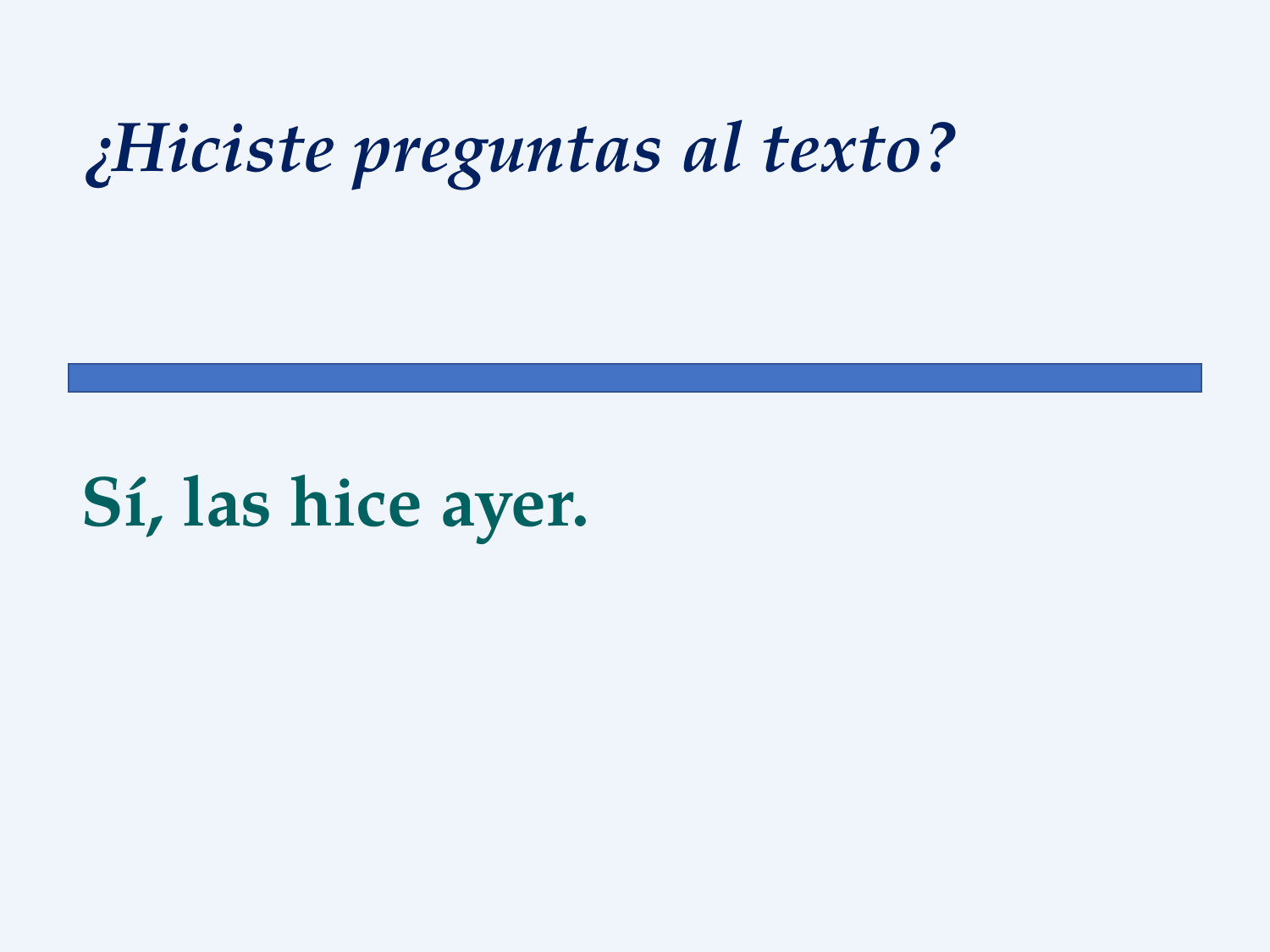

¿Hiciste preguntas al texto?

Sí, las hice ayer.